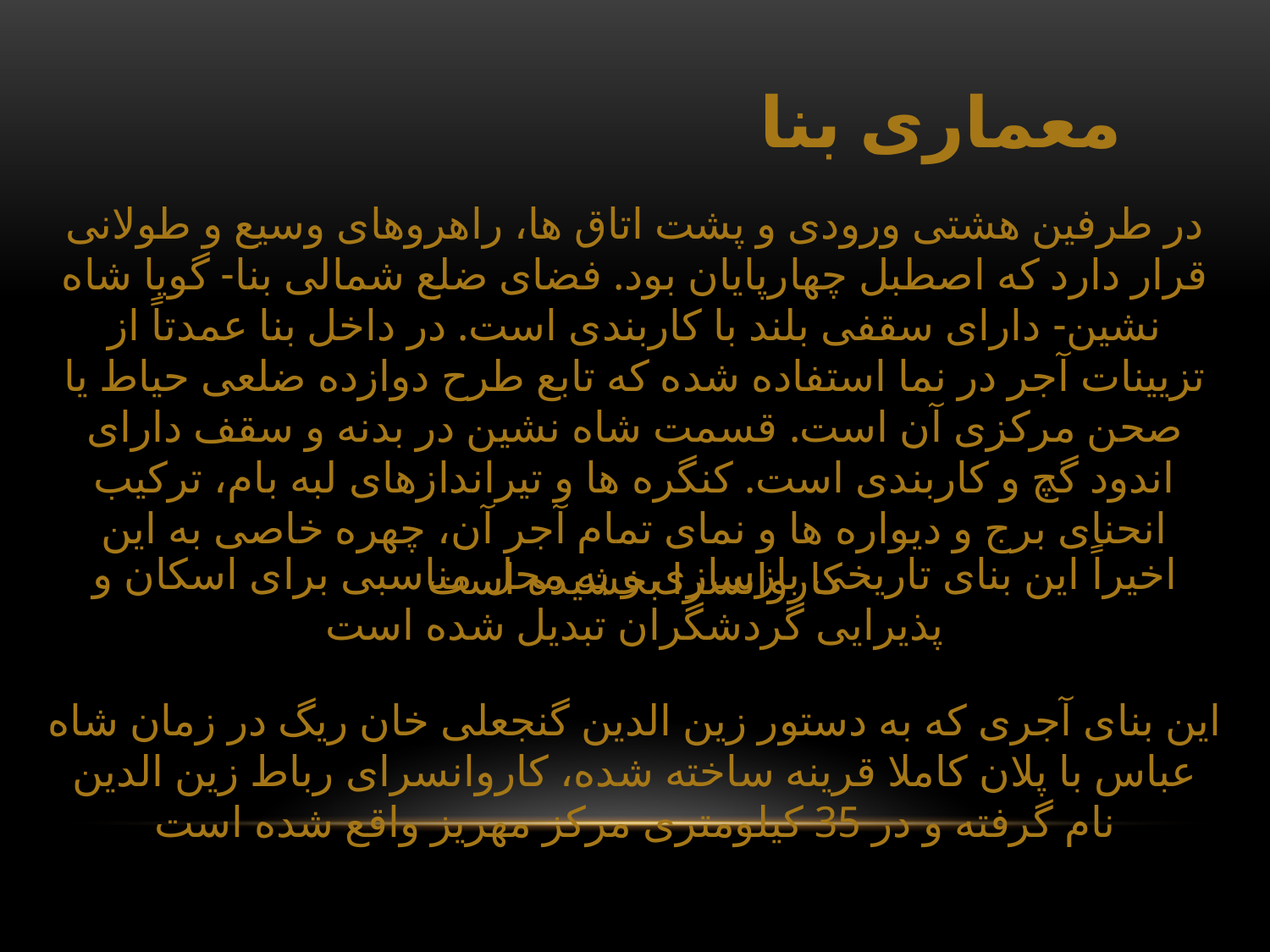

معماری بنا
در طرفین هشتی ورودی و پشت اتاق ها، راهروهای وسیع و طولانی قرار دارد که اصطبل چهارپایان بود. فضای ضلع شمالی بنا- گویا شاه نشین- دارای سقفی بلند با کاربندی است. در داخل بنا عمدتاً از تزیینات آجر در نما استفاده شده که تابع طرح دوازده ضلعی حیاط یا صحن مرکزی آن است. قسمت شاه نشین در بدنه و سقف دارای اندود گچ و کاربندی است. کنگره ها و تیراندازهای لبه بام، ترکیب انحنای برج و دیواره ها و نمای تمام آجر آن، چهره خاصی به این کاروانسرا بخشیده است
اخیراً این بنای تاریخی بازسازی و به محل مناسبی برای اسکان و پذیرایی گردشگران تبدیل شده است
این بنای آجری که به دستور زین ‌الدین گنجعلی‌ خان ریگ در زمان شاه عباس با پلان کاملا قرینه ساخته شده، کاروانسرای رباط زین ‌‌الدین نام گرفته و در 35 کیلومتری مرکز مهریز واقع شده است